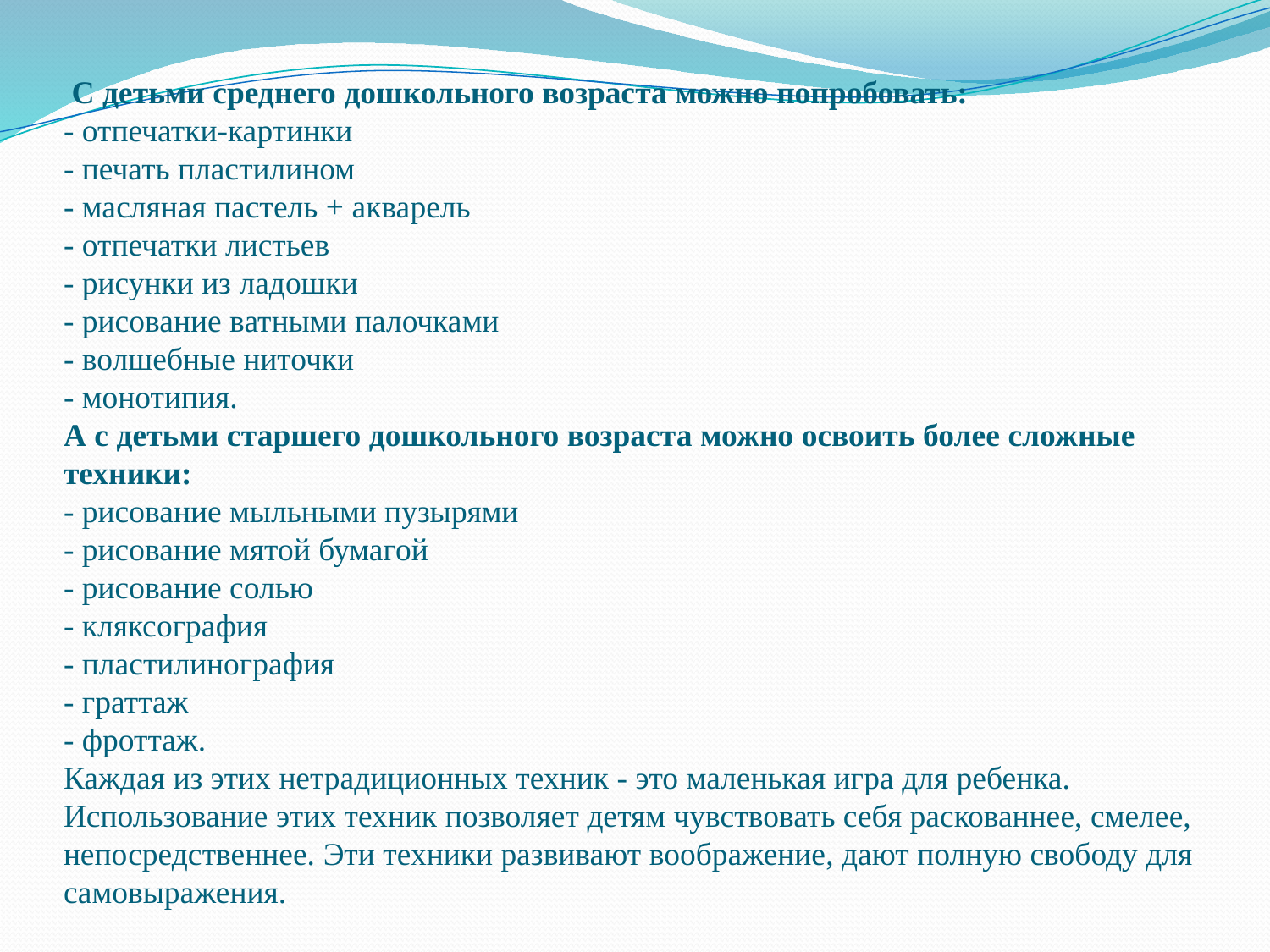

# С детьми среднего дошкольного возраста можно попробовать: - отпечатки-картинки - печать пластилином - масляная пастель + акварель - отпечатки листьев - рисунки из ладошки - рисование ватными палочками - волшебные ниточки - монотипия. А с детьми старшего дошкольного возраста можно освоить более сложные техники: - рисование мыльными пузырями - рисование мятой бумагой - рисование солью - кляксография - пластилинография - граттаж - фроттаж. Каждая из этих нетрадиционных техник - это маленькая игра для ребенка. Использование этих техник позволяет детям чувствовать себя раскованнее, смелее, непосредственнее. Эти техники развивают воображение, дают полную свободу для самовыражения.